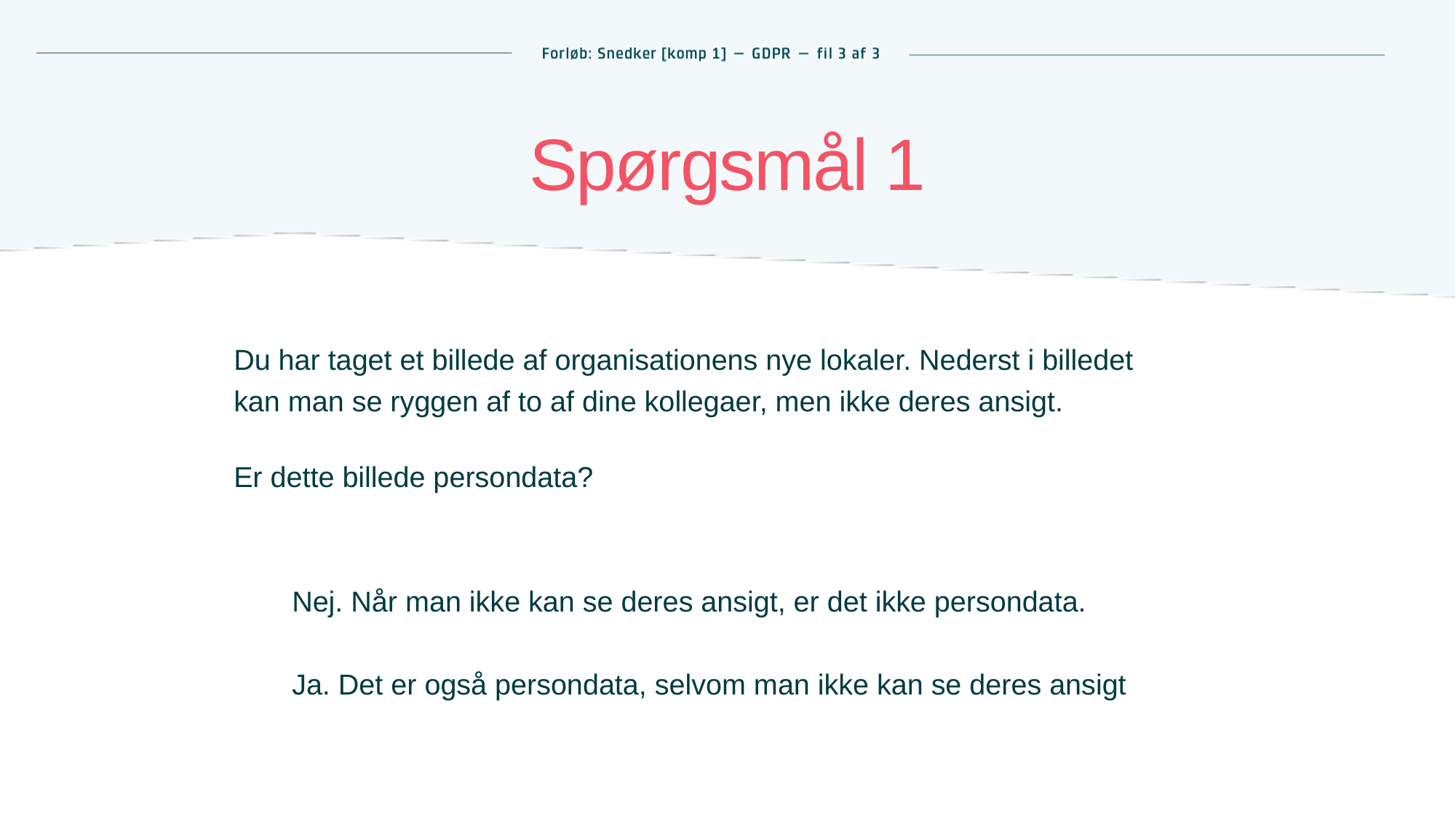

# Spørgsmål 1
Du har taget et billede af organisationens nye lokaler. Nederst i billedet
kan man se ryggen af to af dine kollegaer, men ikke deres ansigt.
Er dette billede persondata?

Nej. Når man ikke kan se deres ansigt, er det ikke persondata.
Ja. Det er også persondata, selvom man ikke kan se deres ansigt
6